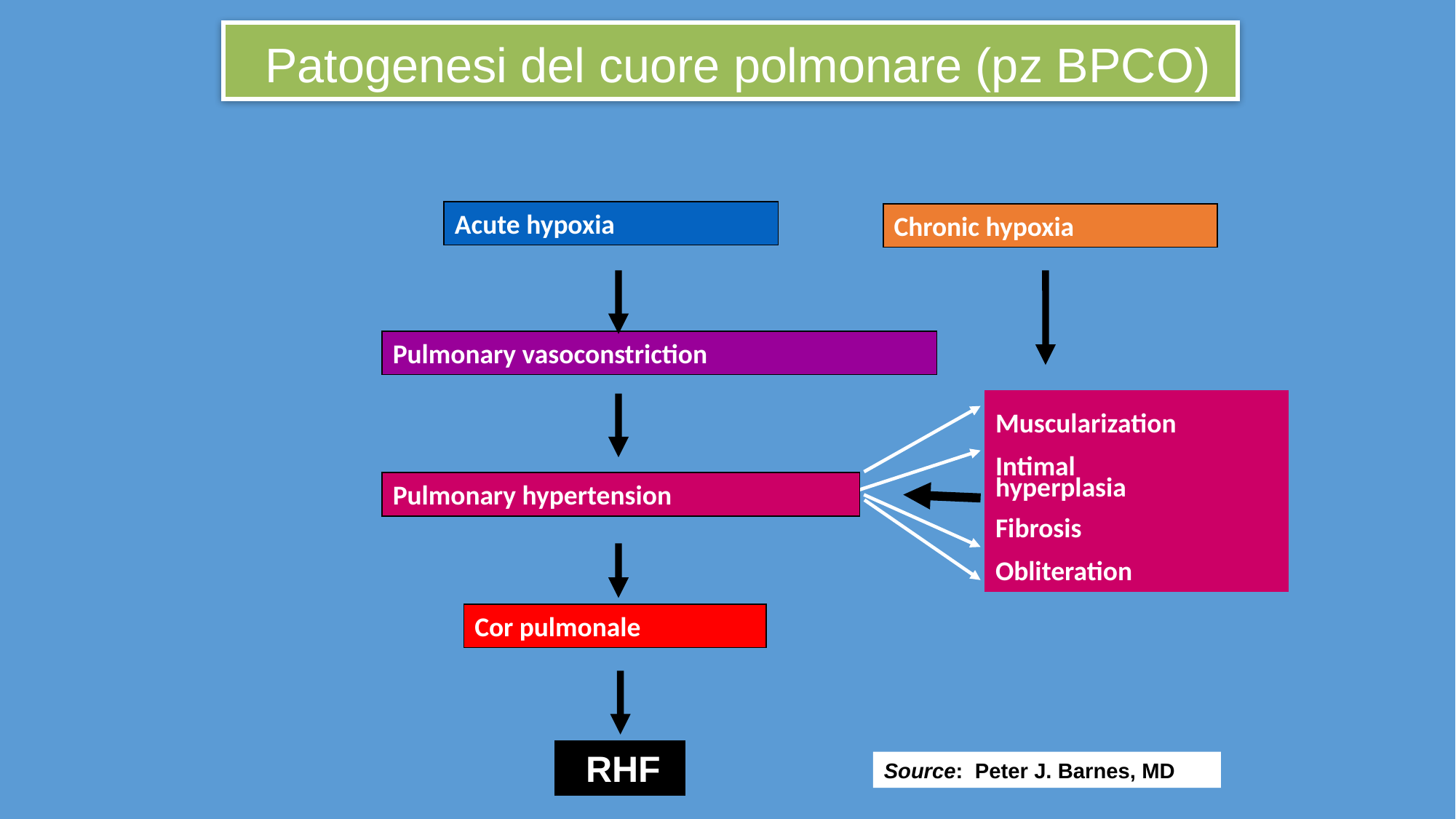

Patogenesi del cuore polmonare (pz BPCO)
Acute hypoxia
Chronic hypoxia

Pulmonary vasoconstriction
Muscularization
Intimal
hyperplasia
Fibrosis
Obliteration

Pulmonary hypertension

Cor pulmonale

  RHF
Source:  Peter J. Barnes, MD